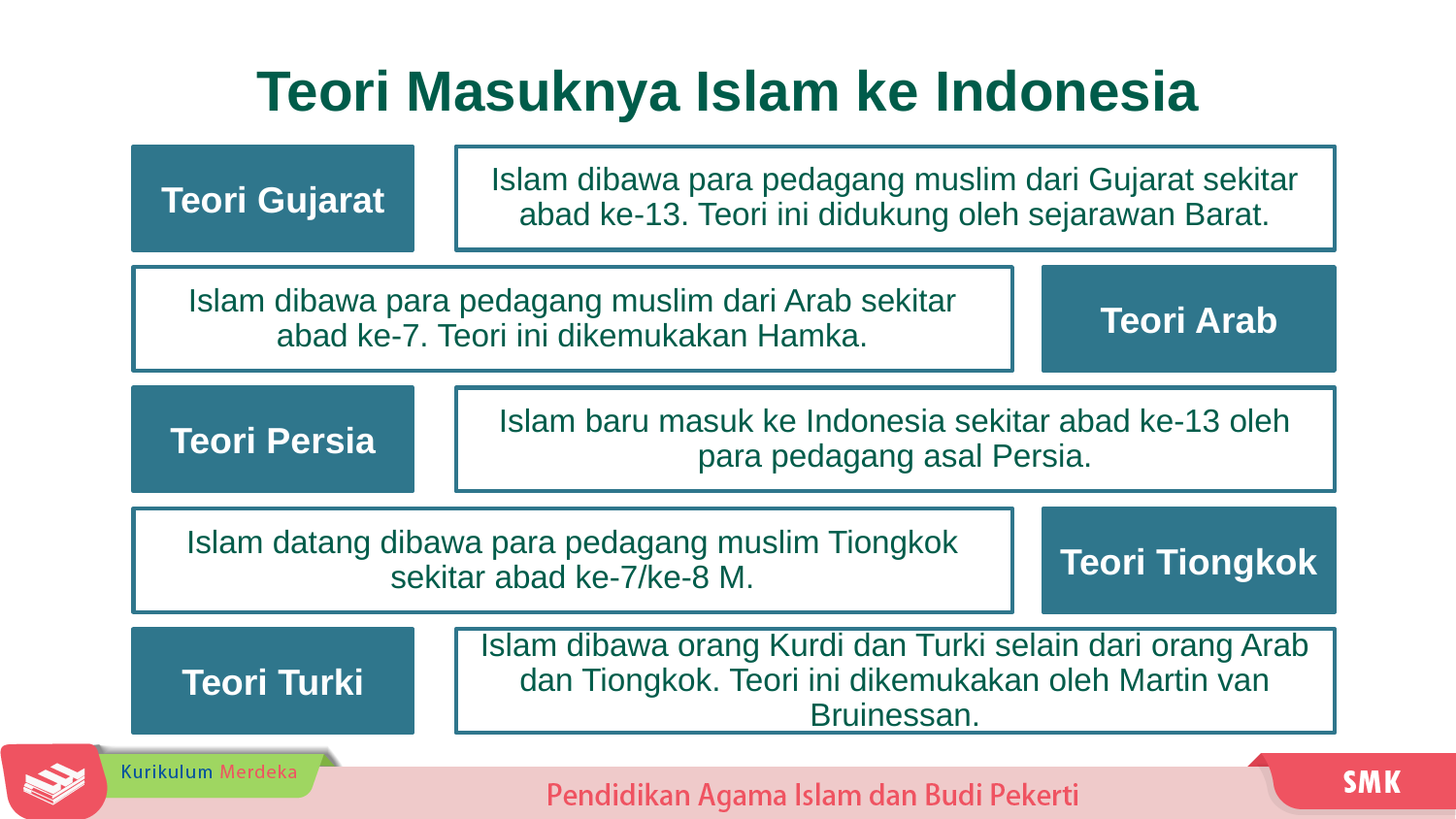

Teori Masuknya Islam ke Indonesia
Teori Gujarat
Islam dibawa para pedagang muslim dari Gujarat sekitar abad ke-13. Teori ini didukung oleh sejarawan Barat.
Islam dibawa para pedagang muslim dari Arab sekitar abad ke-7. Teori ini dikemukakan Hamka.
Teori Arab
Teori Persia
Islam baru masuk ke Indonesia sekitar abad ke-13 oleh para pedagang asal Persia.
Islam datang dibawa para pedagang muslim Tiongkok sekitar abad ke-7/ke-8 M.
Teori Tiongkok
Teori Turki
Islam dibawa orang Kurdi dan Turki selain dari orang Arab dan Tiongkok. Teori ini dikemukakan oleh Martin van Bruinessan.